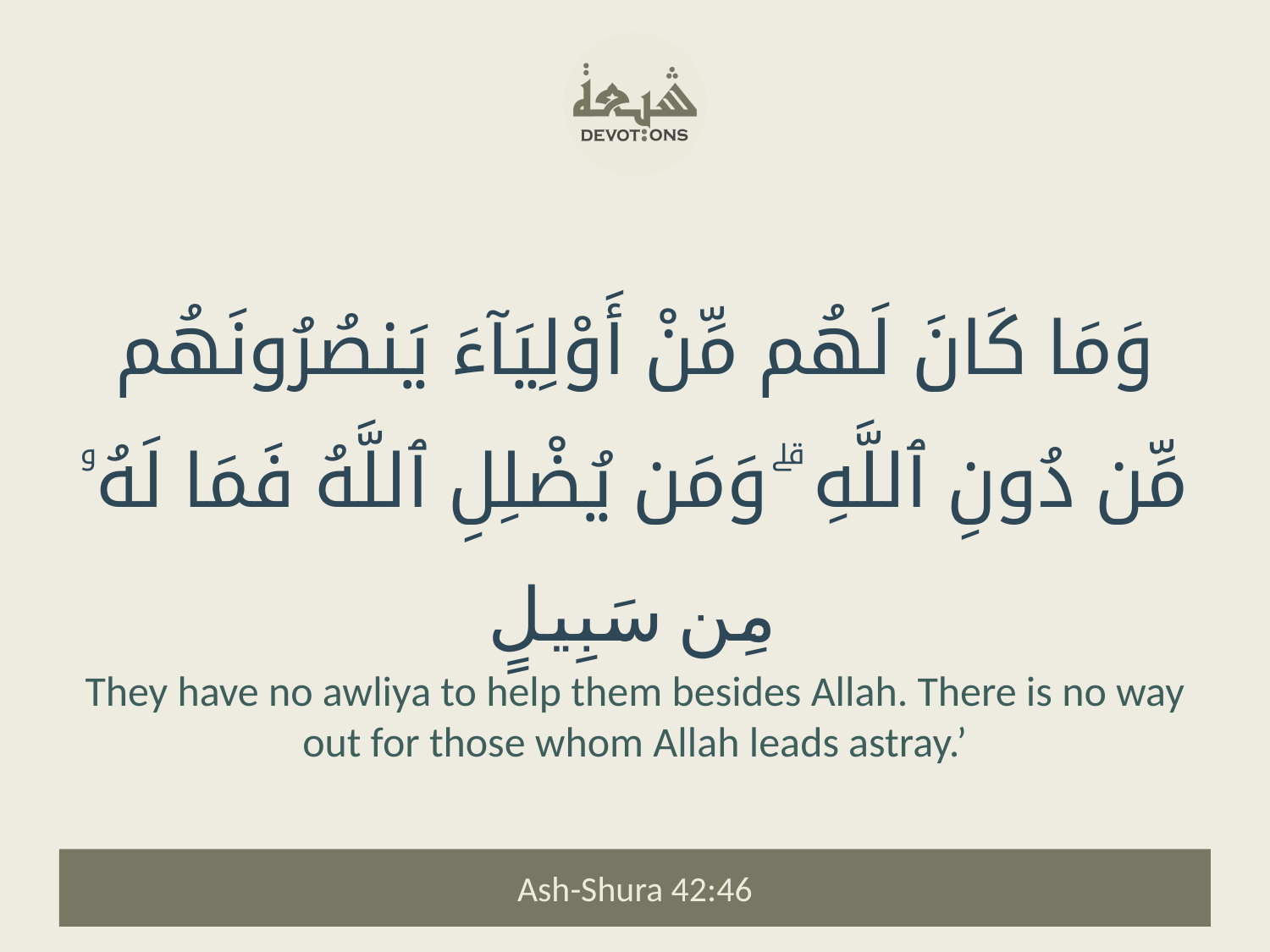

وَمَا كَانَ لَهُم مِّنْ أَوْلِيَآءَ يَنصُرُونَهُم مِّن دُونِ ٱللَّهِ ۗ وَمَن يُضْلِلِ ٱللَّهُ فَمَا لَهُۥ مِن سَبِيلٍ
They have no awliya to help them besides Allah. There is no way out for those whom Allah leads astray.’
Ash-Shura 42:46